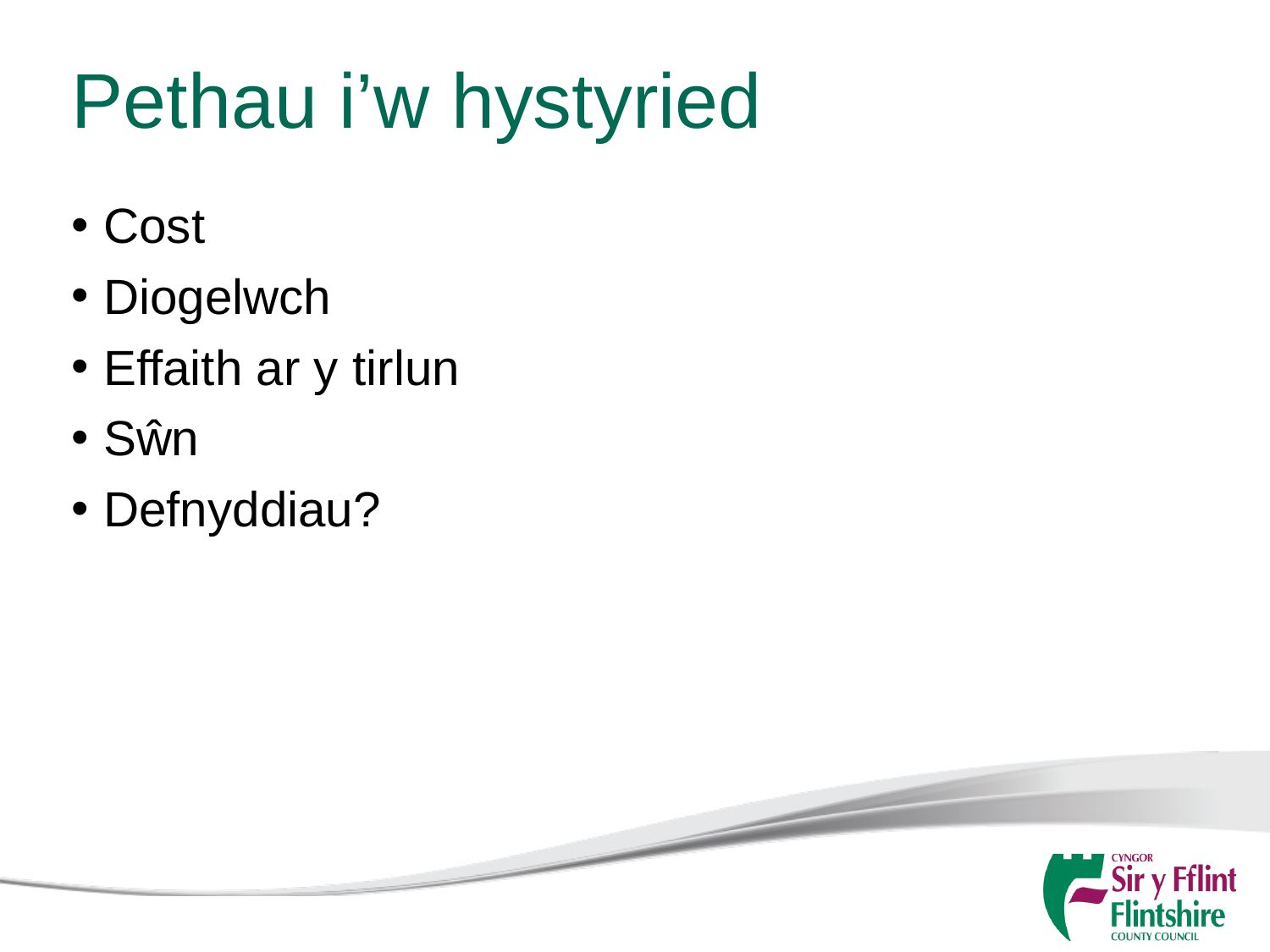

# Pethau i’w hystyried
Cost
Diogelwch
Effaith ar y tirlun
Sŵn
Defnyddiau?